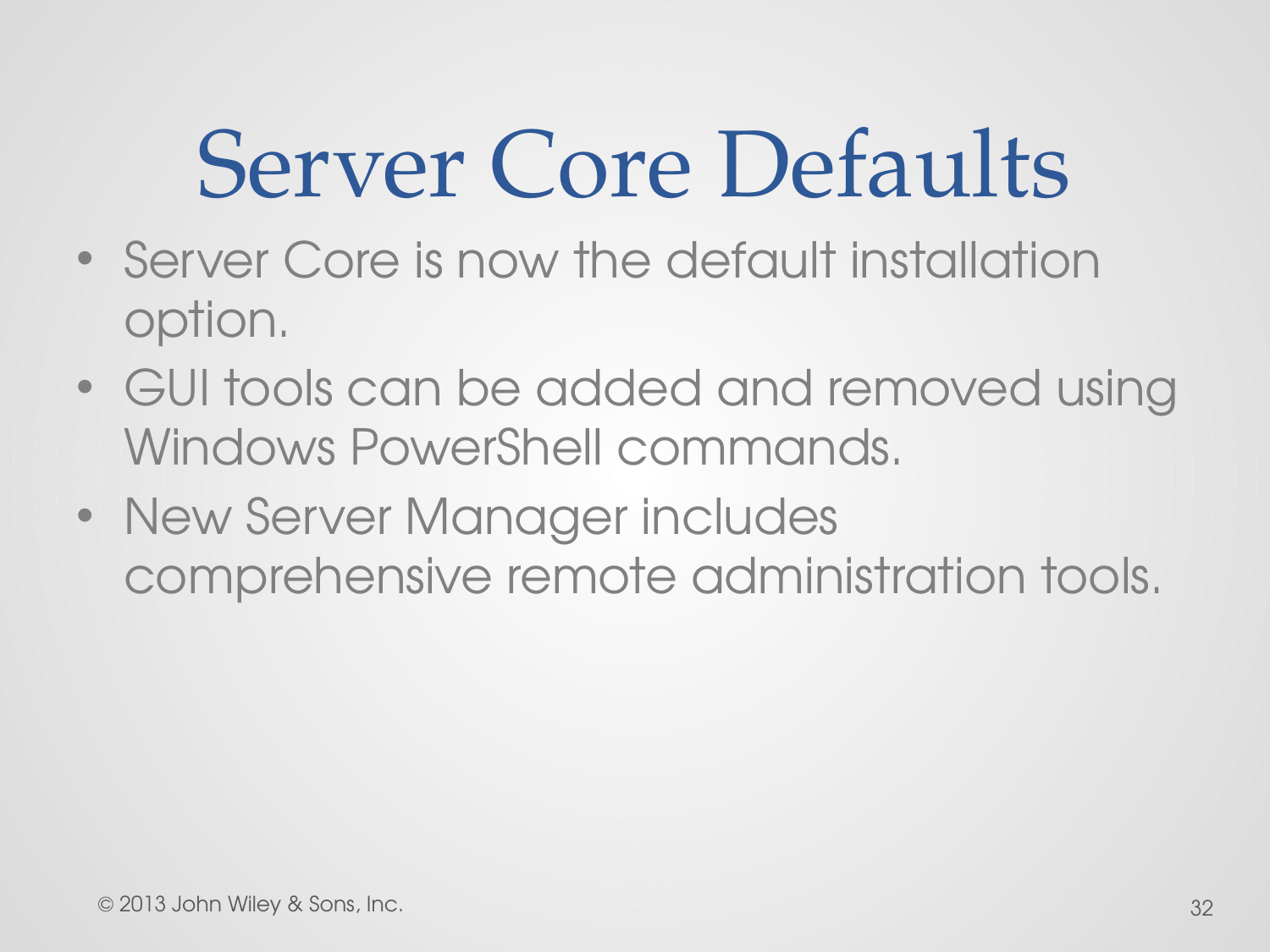

# Server Core Defaults
Server Core is now the default installation option.
GUI tools can be added and removed using Windows PowerShell commands.
New Server Manager includes comprehensive remote administration tools.
© 2013 John Wiley & Sons, Inc.
32